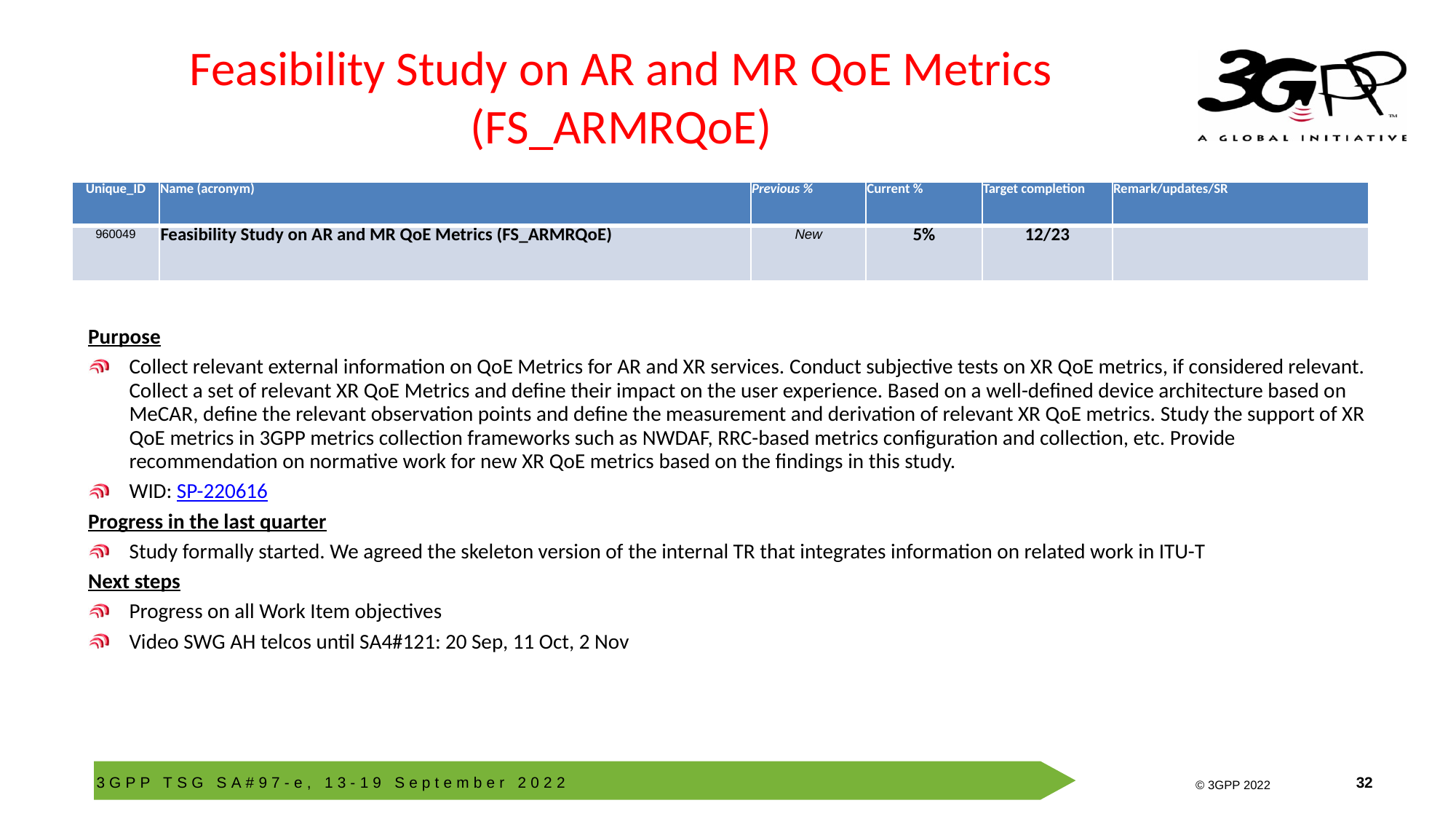

# Feasibility Study on AR and MR QoE Metrics (FS_ARMRQoE)
| Unique\_ID | Name (acronym) | Previous % | Current % | Target completion | Remark/updates/SR |
| --- | --- | --- | --- | --- | --- |
| 960049 | Feasibility Study on AR and MR QoE Metrics (FS\_ARMRQoE) | New | 5% | 12/23 |  |
Purpose
Collect relevant external information on QoE Metrics for AR and XR services. Conduct subjective tests on XR QoE metrics, if considered relevant. Collect a set of relevant XR QoE Metrics and define their impact on the user experience. Based on a well-defined device architecture based on MeCAR, define the relevant observation points and define the measurement and derivation of relevant XR QoE metrics. Study the support of XR QoE metrics in 3GPP metrics collection frameworks such as NWDAF, RRC-based metrics configuration and collection, etc. Provide recommendation on normative work for new XR QoE metrics based on the findings in this study.
WID: SP-220616
Progress in the last quarter
Study formally started. We agreed the skeleton version of the internal TR that integrates information on related work in ITU-T
Next steps
Progress on all Work Item objectives
Video SWG AH telcos until SA4#121: 20 Sep, 11 Oct, 2 Nov